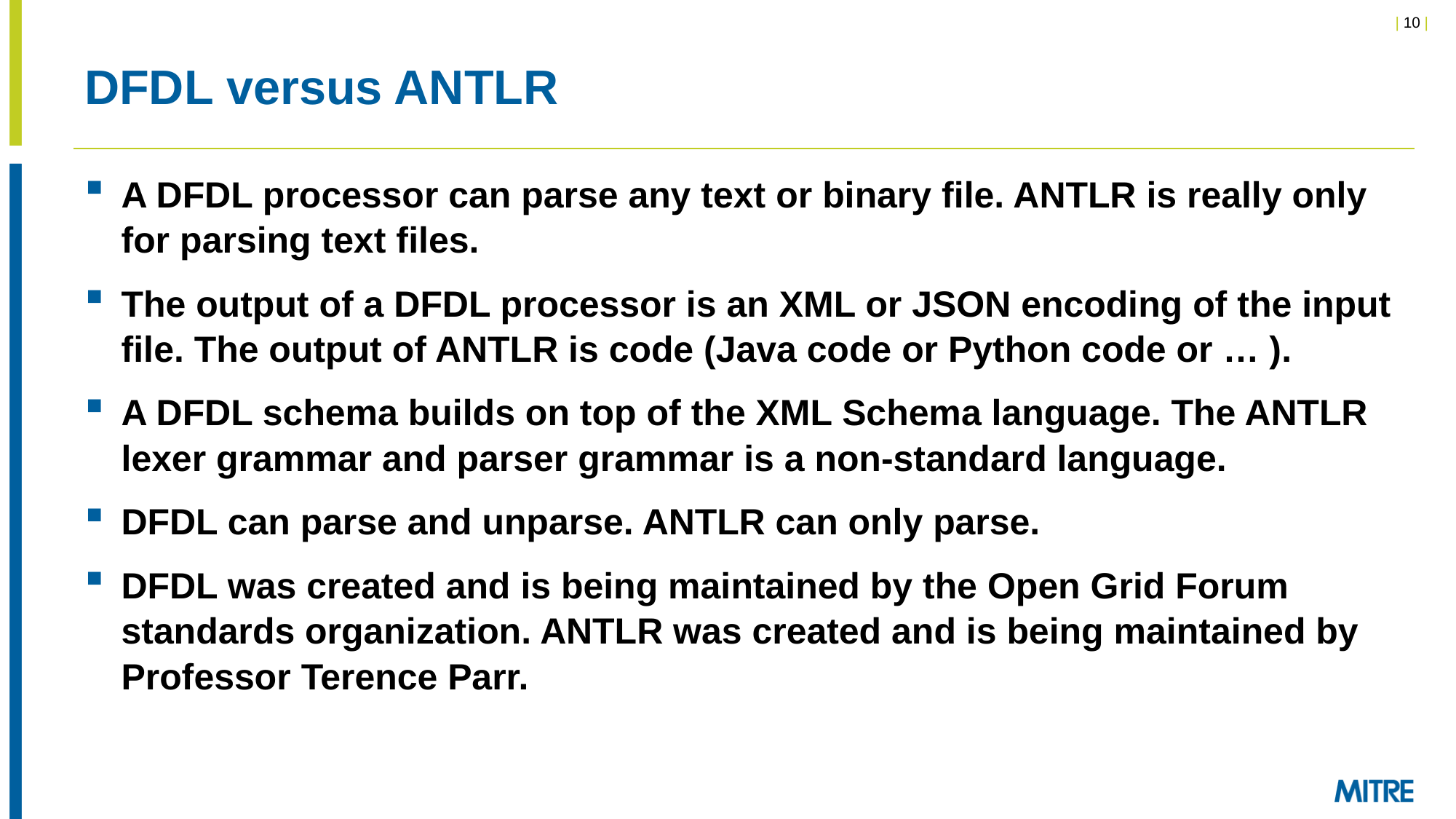

# DFDL versus ANTLR
A DFDL processor can parse any text or binary file. ANTLR is really only for parsing text files.
The output of a DFDL processor is an XML or JSON encoding of the input file. The output of ANTLR is code (Java code or Python code or … ).
A DFDL schema builds on top of the XML Schema language. The ANTLR lexer grammar and parser grammar is a non-standard language.
DFDL can parse and unparse. ANTLR can only parse.
DFDL was created and is being maintained by the Open Grid Forum standards organization. ANTLR was created and is being maintained by Professor Terence Parr.